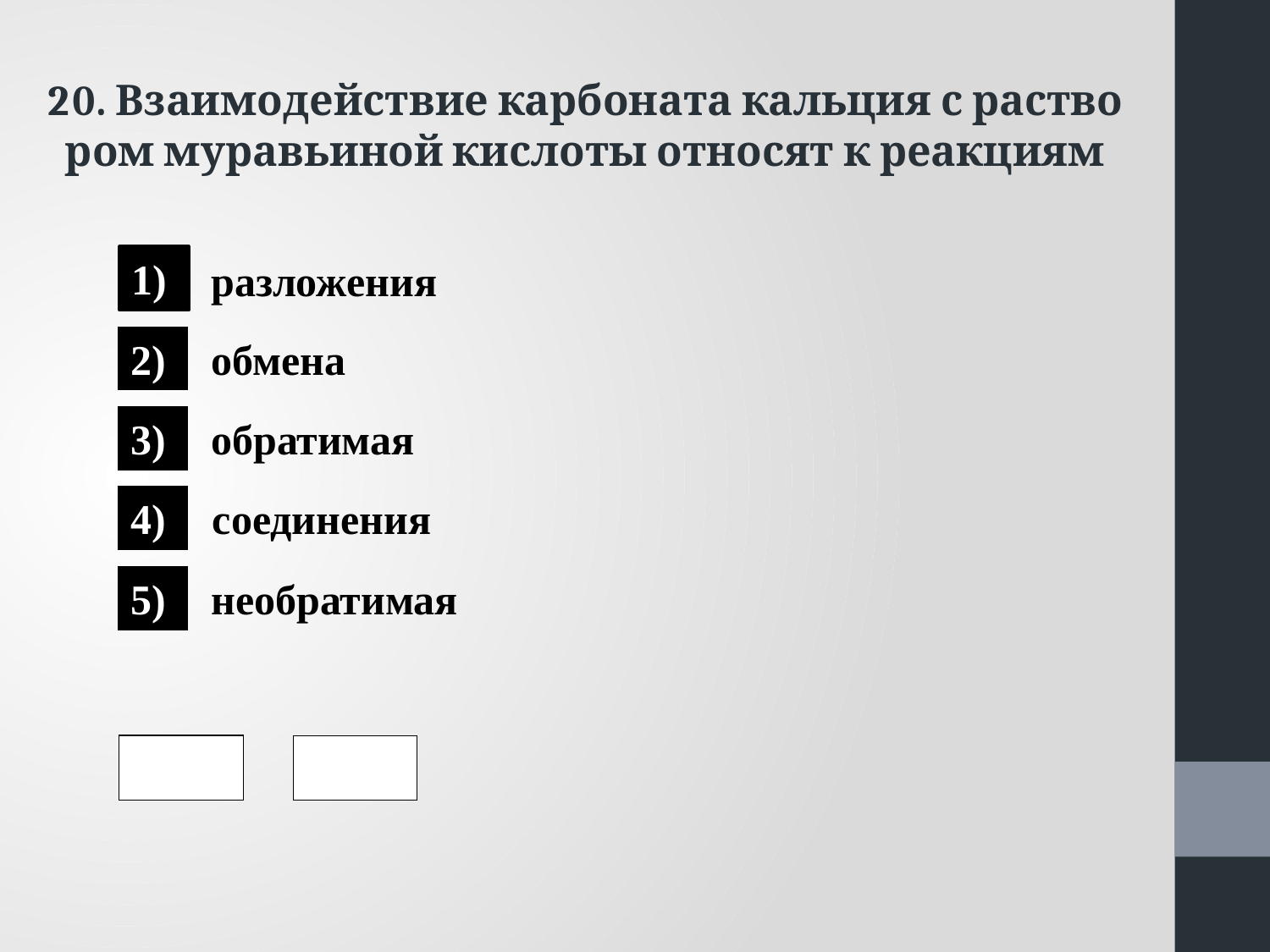

20. Вза­и­мо­дей­ствие кар­бо­на­та каль­ция с рас­тво­ром му­ра­вьи­ной кис­ло­ты от­но­сят к ре­ак­ци­ям
1)
раз­ло­же­ния
2)
об­ме­на
3)
об­ра­ти­мая
4)
со­еди­не­ния
5)
не­об­ра­ти­мая
2

5